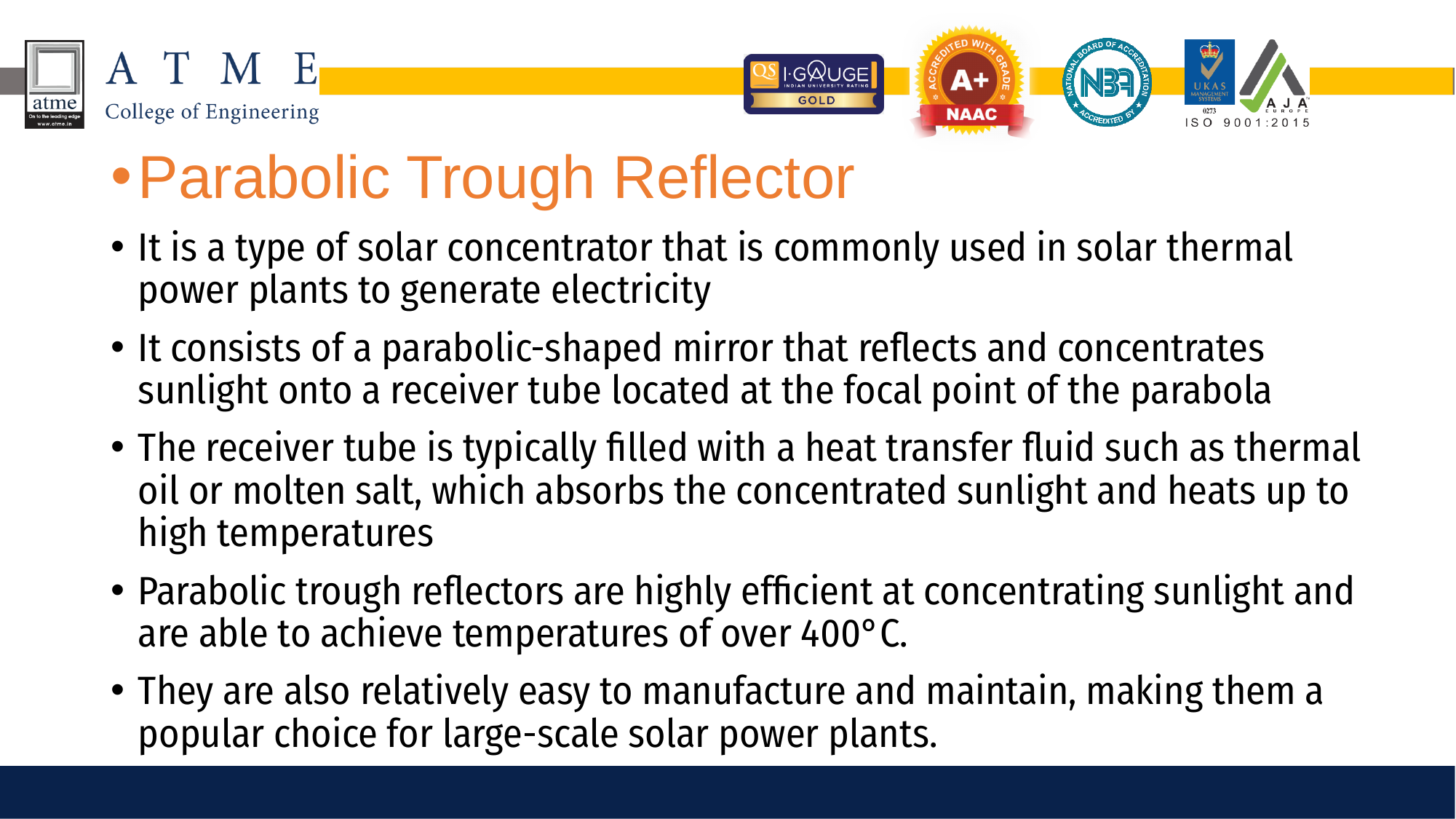

Parabolic Trough Reflector
It is a type of solar concentrator that is commonly used in solar thermal power plants to generate electricity
It consists of a parabolic-shaped mirror that reflects and concentrates sunlight onto a receiver tube located at the focal point of the parabola
The receiver tube is typically filled with a heat transfer fluid such as thermal oil or molten salt, which absorbs the concentrated sunlight and heats up to high temperatures
Parabolic trough reflectors are highly efficient at concentrating sunlight and are able to achieve temperatures of over 400°C.
They are also relatively easy to manufacture and maintain, making them a popular choice for large-scale solar power plants.